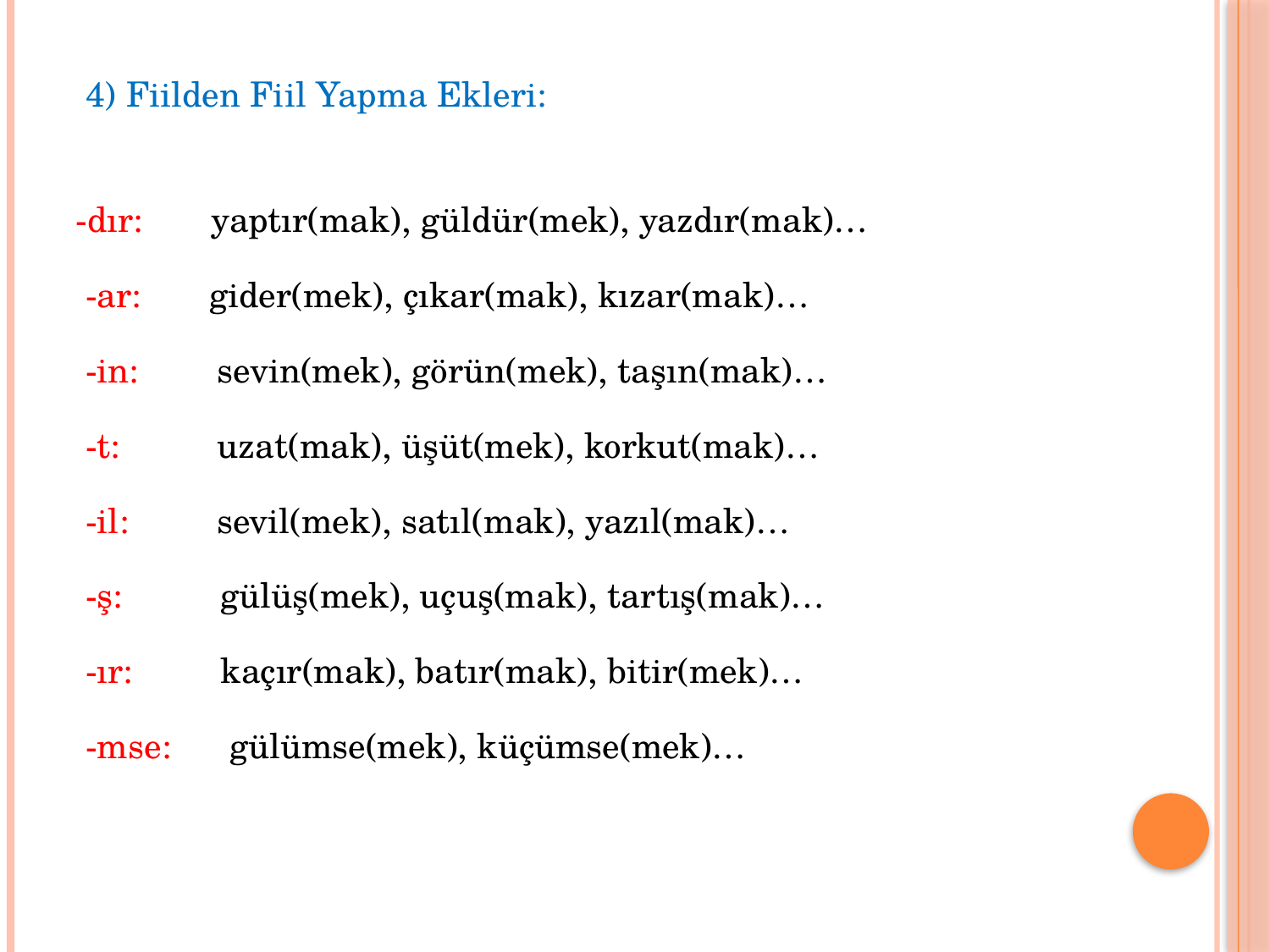

4) Fiilden Fiil Yapma Ekleri:

-dır:       yaptır(mak), güldür(mek), yazdır(mak)…
 -ar:       gider(mek), çıkar(mak), kızar(mak)…
 -in:        sevin(mek), görün(mek), taşın(mak)…
 -t:          uzat(mak), üşüt(mek), korkut(mak)…
 -il:         sevil(mek), satıl(mak), yazıl(mak)…
 -ş:          gülüş(mek), uçuş(mak), tartış(mak)…
 -ır:         kaçır(mak), batır(mak), bitir(mek)…
 -mse:      gülümse(mek), küçümse(mek)…